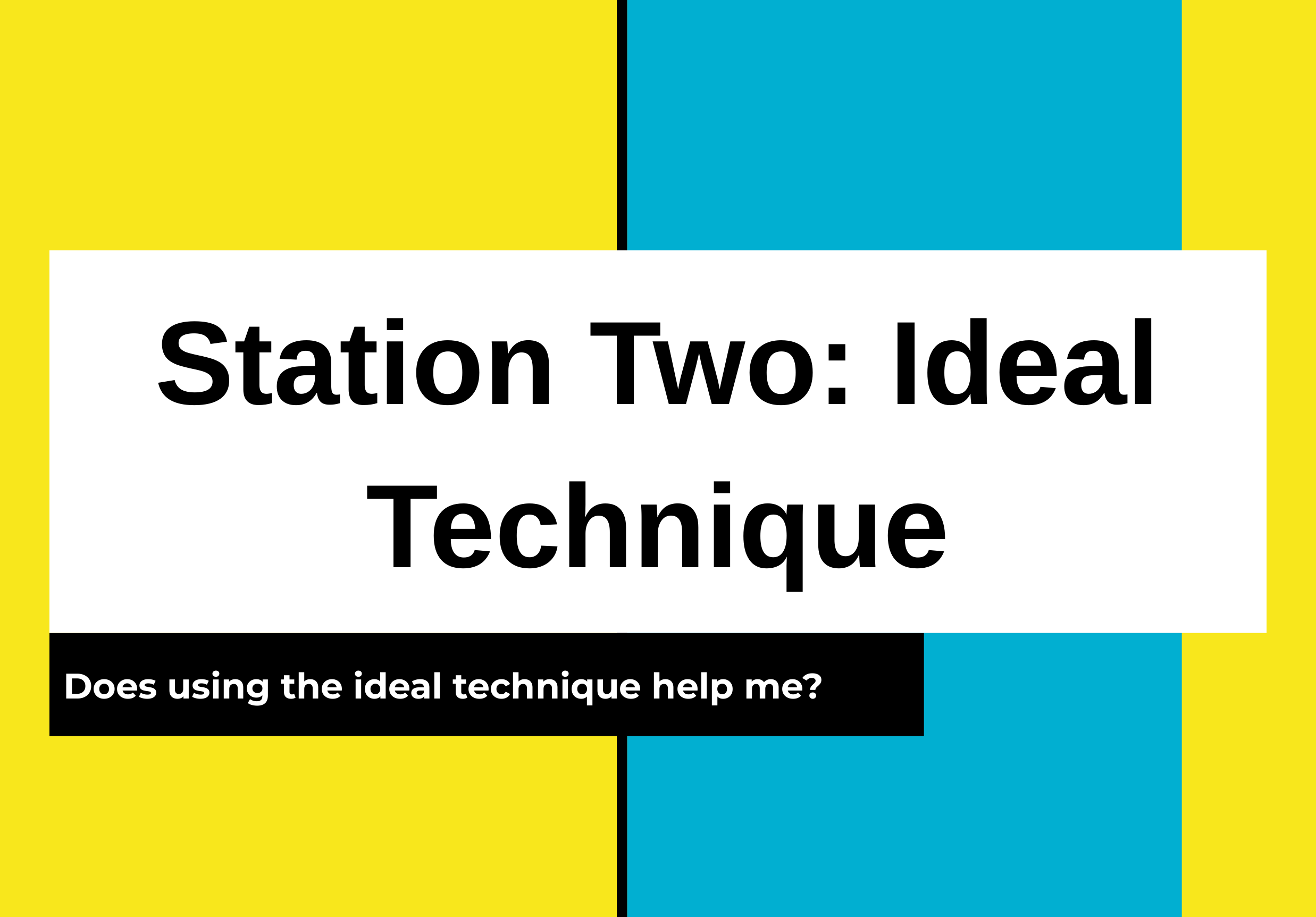

# Station Two: Ideal Technique

Does using the ideal technique help me?